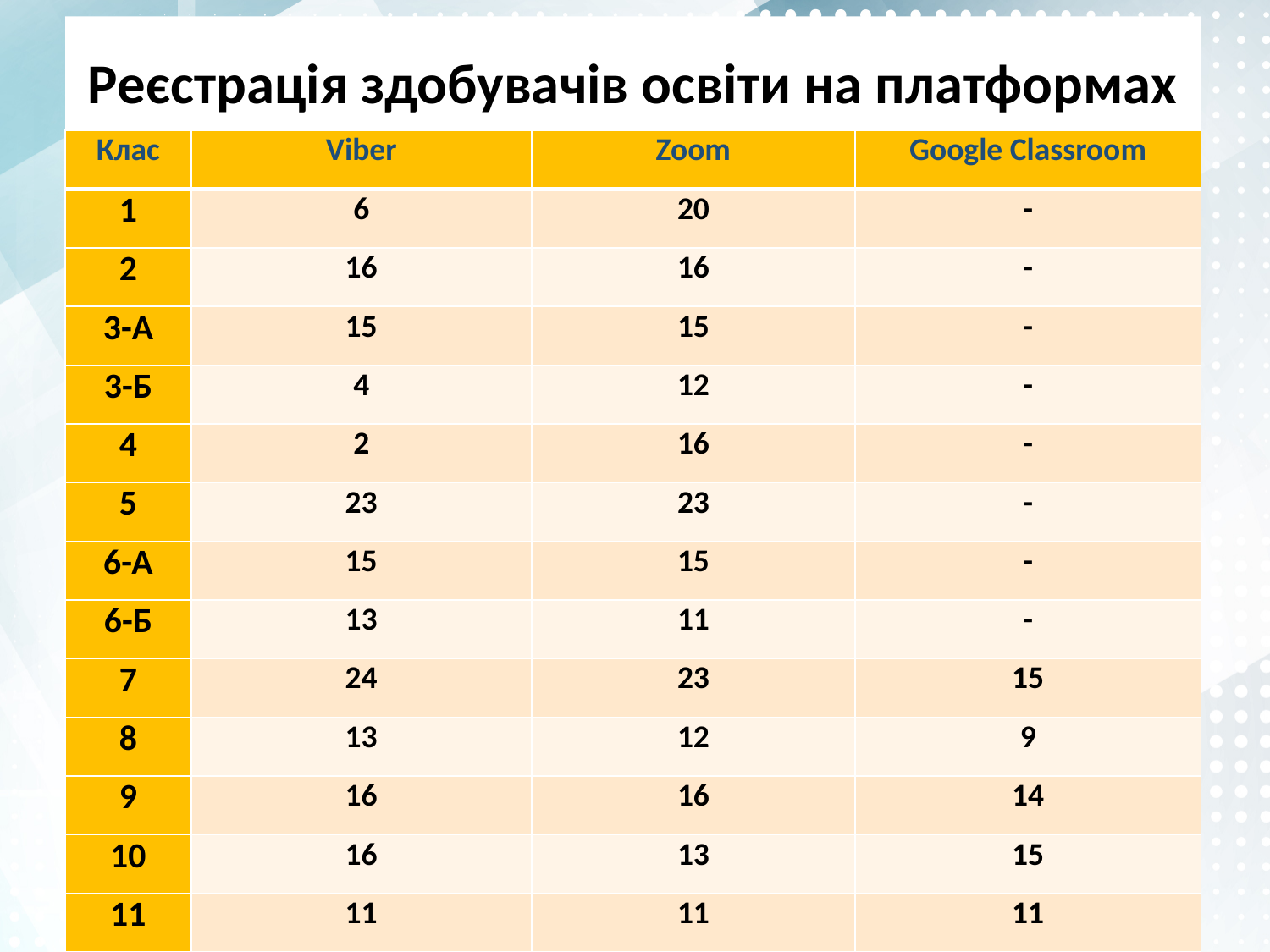

# Реєстрація здобувачів освіти на платформах
| Клас | Viber | Zoom | Google Classroom |
| --- | --- | --- | --- |
| 1 | 6 | 20 | - |
| 2 | 16 | 16 | - |
| 3-А | 15 | 15 | - |
| 3-Б | 4 | 12 | - |
| 4 | 2 | 16 | - |
| 5 | 23 | 23 | - |
| 6-А | 15 | 15 | - |
| 6-Б | 13 | 11 | - |
| 7 | 24 | 23 | 15 |
| 8 | 13 | 12 | 9 |
| 9 | 16 | 16 | 14 |
| 10 | 16 | 13 | 15 |
| 11 | 11 | 11 | 11 |